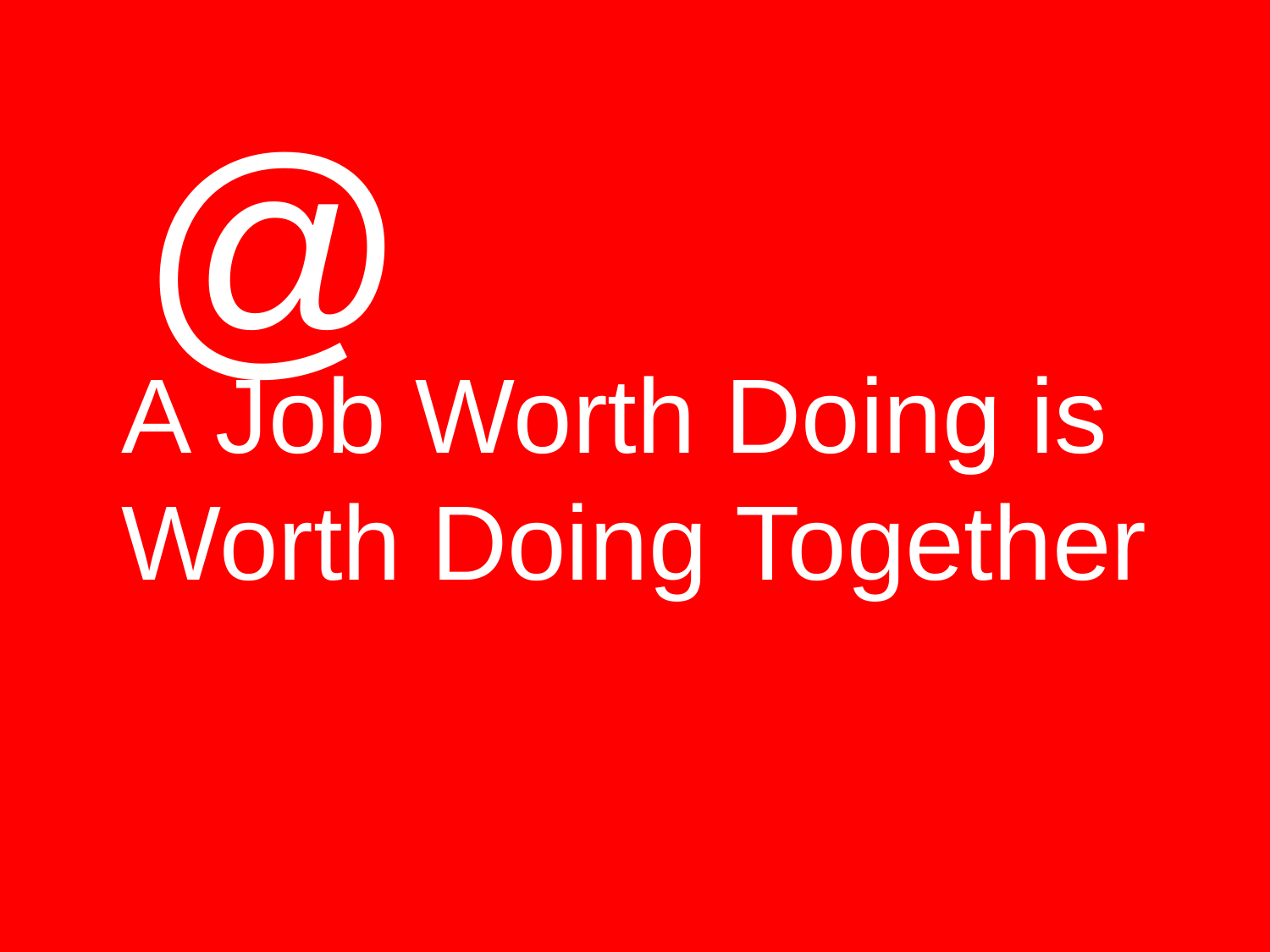

@
A Job Worth Doing is
Worth Doing Together